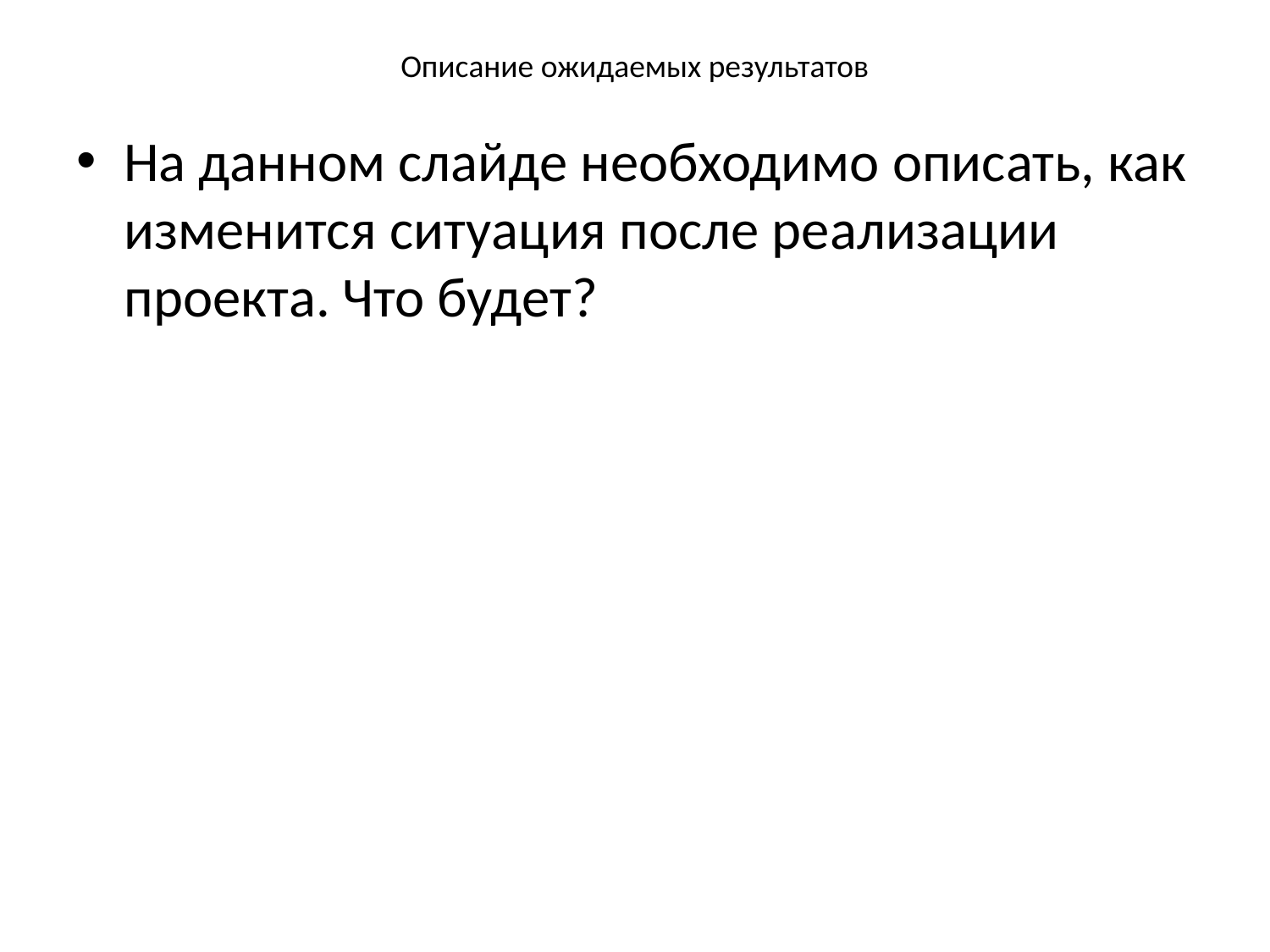

# Описание ожидаемых результатов
На данном слайде необходимо описать, как изменится ситуация после реализации проекта. Что будет?